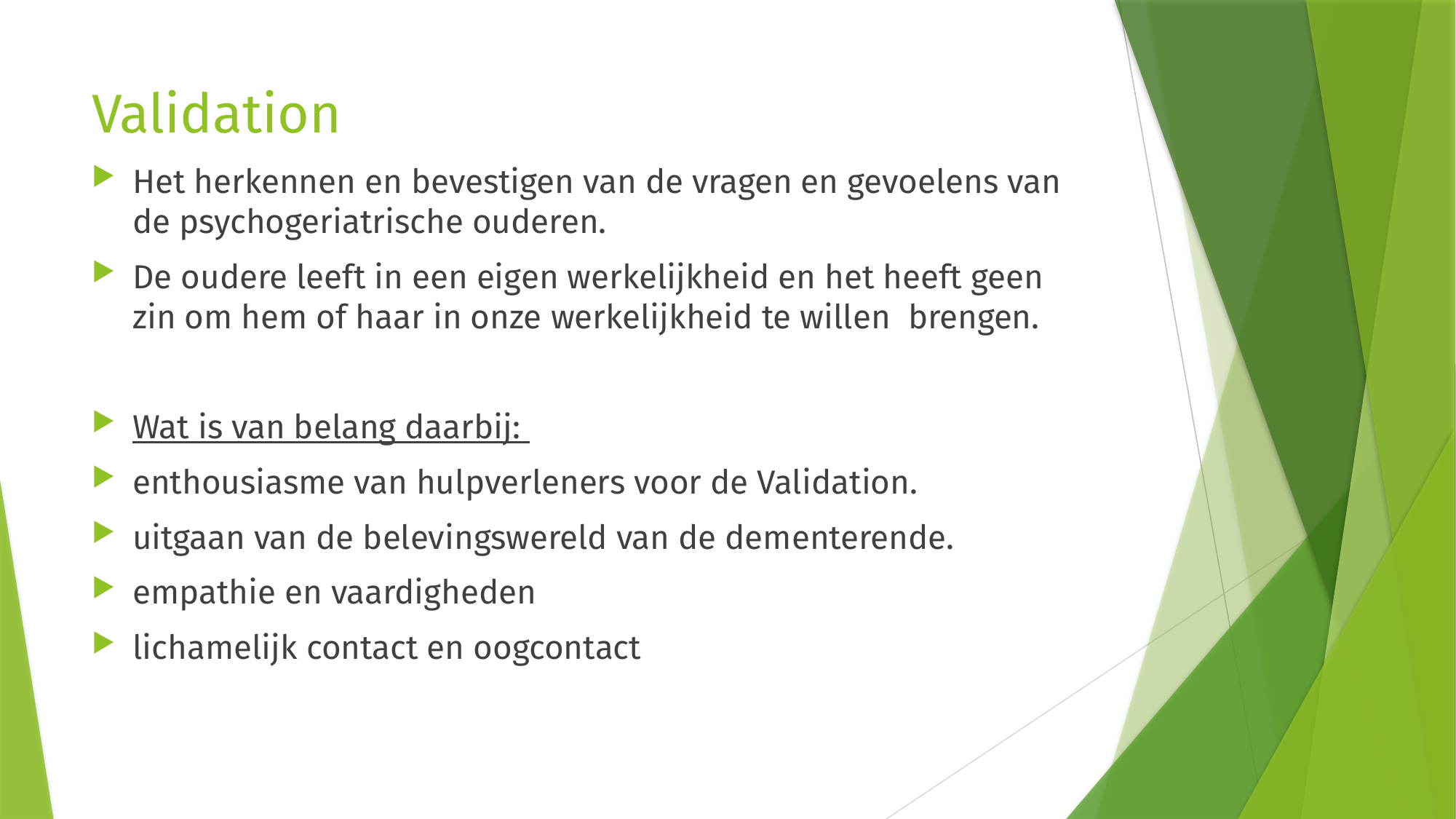

# Validation
Het herkennen en bevestigen van de vragen en gevoelens van de psychogeriatrische ouderen.
De oudere leeft in een eigen werkelijkheid en het heeft geen zin om hem of haar in onze werkelijkheid te willen  brengen.

Wat is van belang daarbij:
enthousiasme van hulpverleners voor de Validation.
uitgaan van de belevingswereld van de dementerende.
empathie en vaardigheden
lichamelijk contact en oogcontact